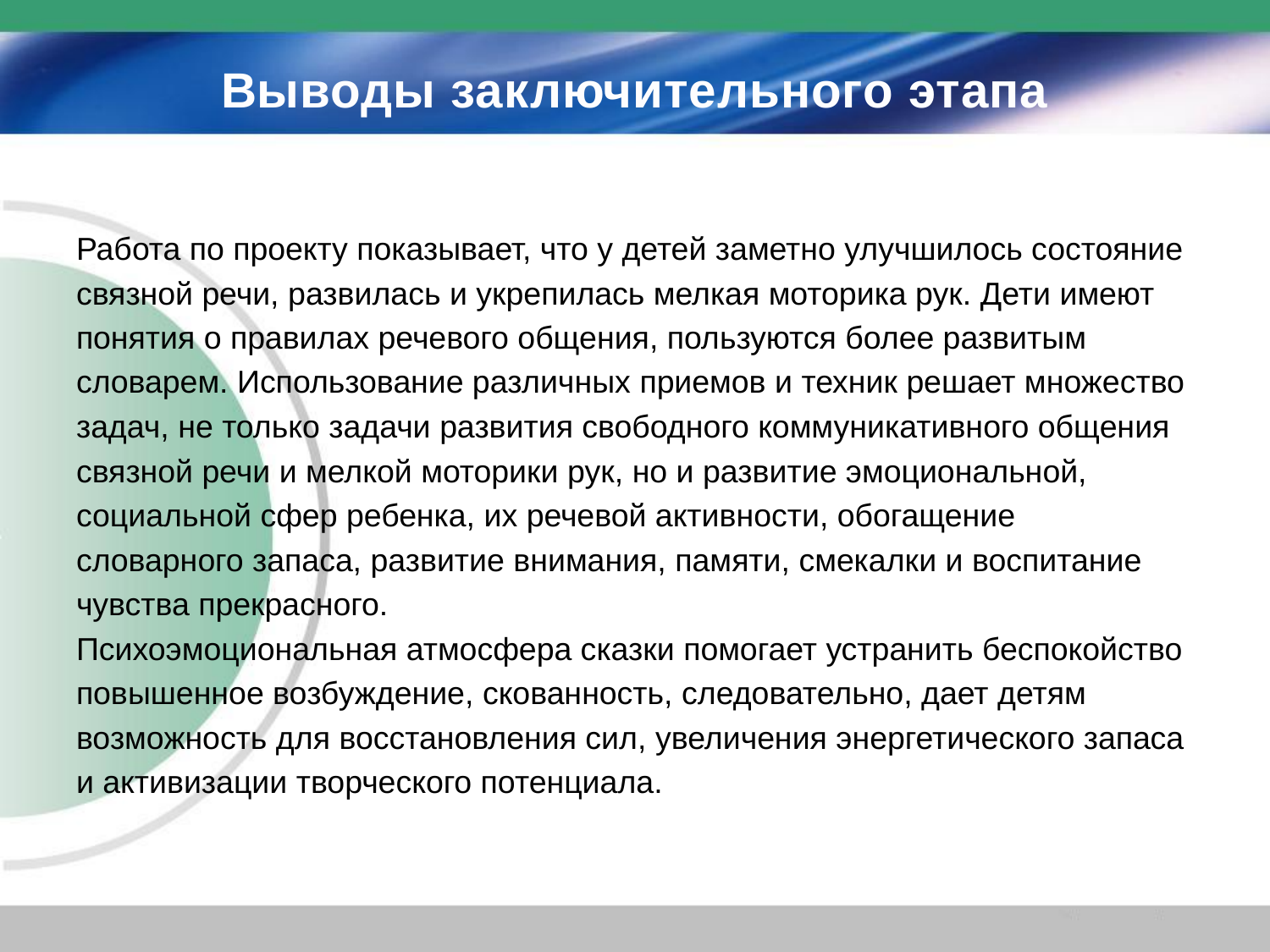

# Выводы заключительного этапа
Работа по проекту показывает, что у детей заметно улучшилось состояние
связной речи, развилась и укрепилась мелкая моторика рук. Дети имеют
понятия о правилах речевого общения, пользуются более развитым
словарем. Использование различных приемов и техник решает множество
задач, не только задачи развития свободного коммуникативного общения
связной речи и мелкой моторики рук, но и развитие эмоциональной,
социальной сфер ребенка, их речевой активности, обогащение
словарного запаса, развитие внимания, памяти, смекалки и воспитание
чувства прекрасного.
Психоэмоциональная атмосфера сказки помогает устранить беспокойство
повышенное возбуждение, скованность, следовательно, дает детям
возможность для восстановления сил, увеличения энергетического запаса
и активизации творческого потенциала.